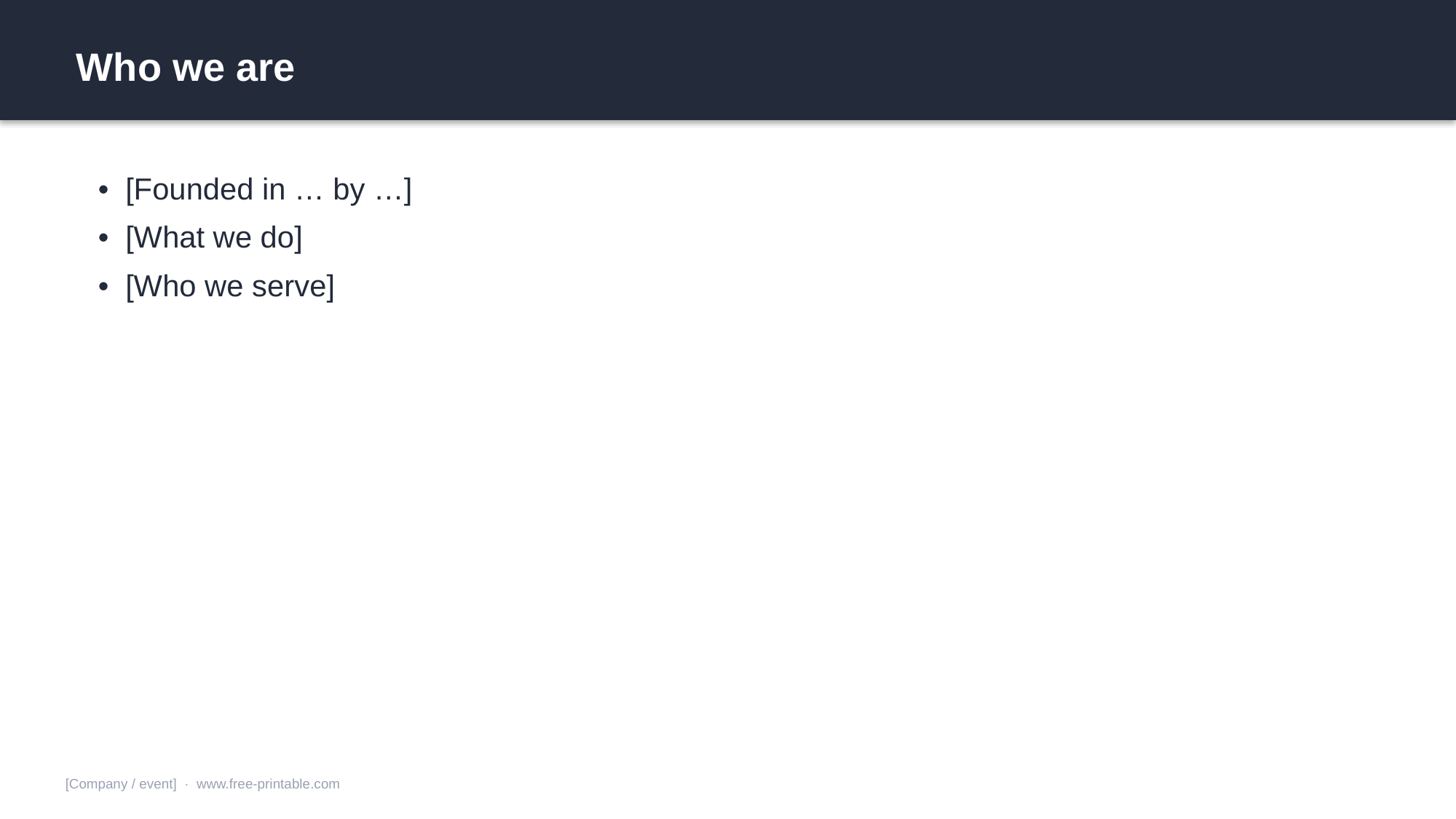

Who we are
•  [Founded in … by …]
•  [What we do]
•  [Who we serve]
[Company / event]  ·  www.free-printable.com